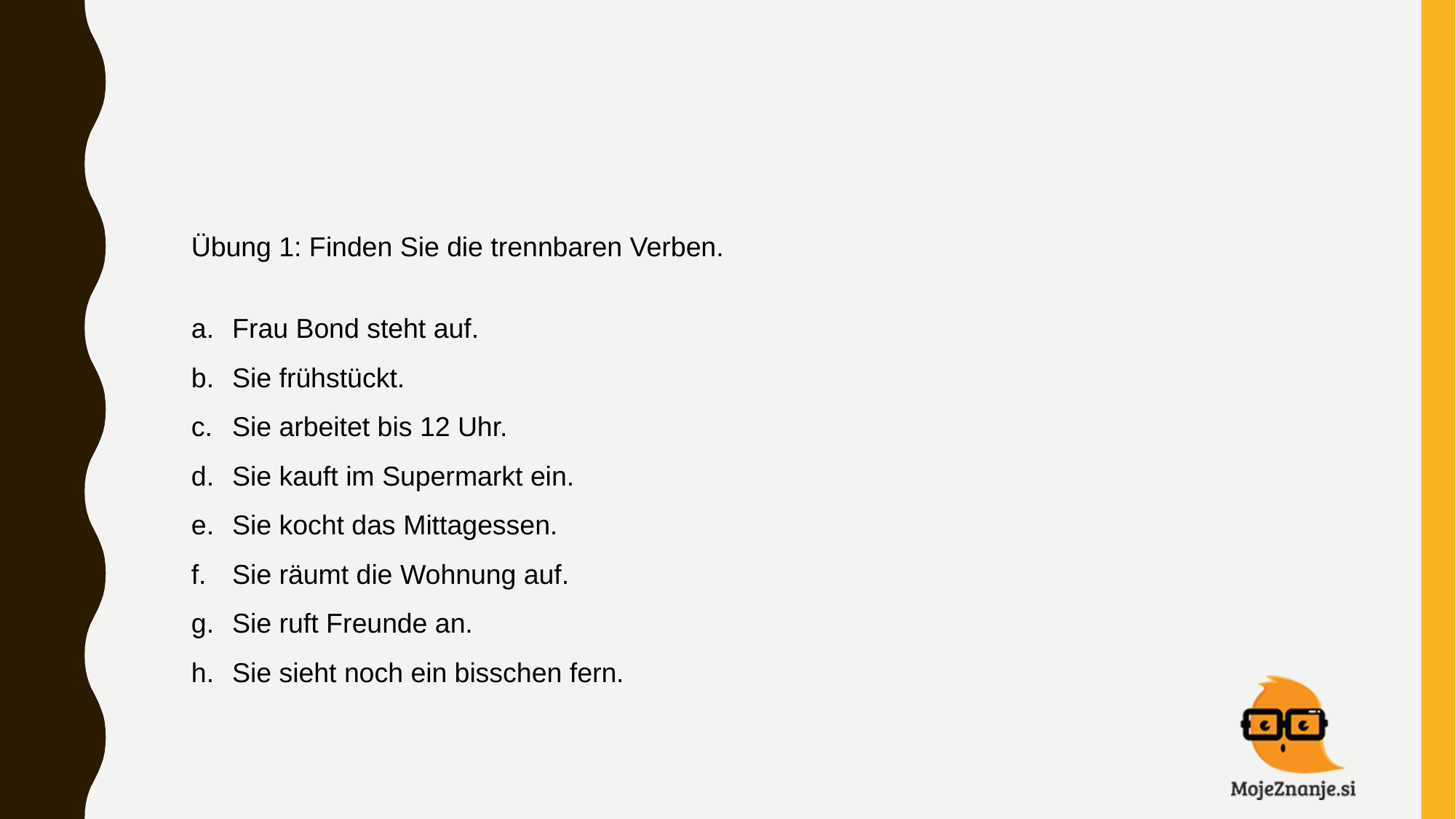

Übung 1: Finden Sie die trennbaren Verben.

Frau Bond steht auf.
Sie frühstückt.
Sie arbeitet bis 12 Uhr.
Sie kauft im Supermarkt ein.
Sie kocht das Mittagessen.
Sie räumt die Wohnung auf.
Sie ruft Freunde an.
Sie sieht noch ein bisschen fern.